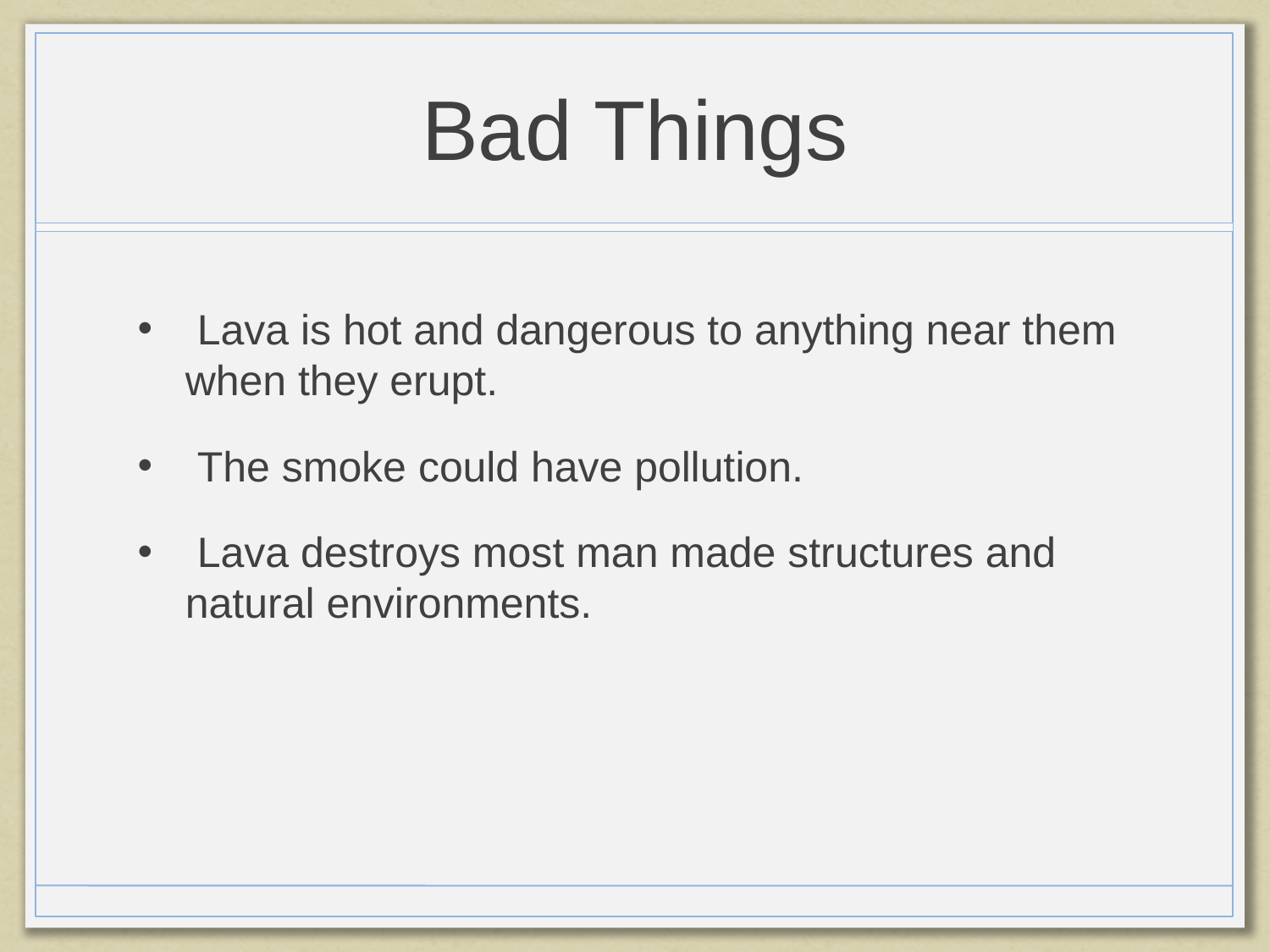

# Bad Things
 Lava is hot and dangerous to anything near them when they erupt.
 The smoke could have pollution.
 Lava destroys most man made structures and natural environments.